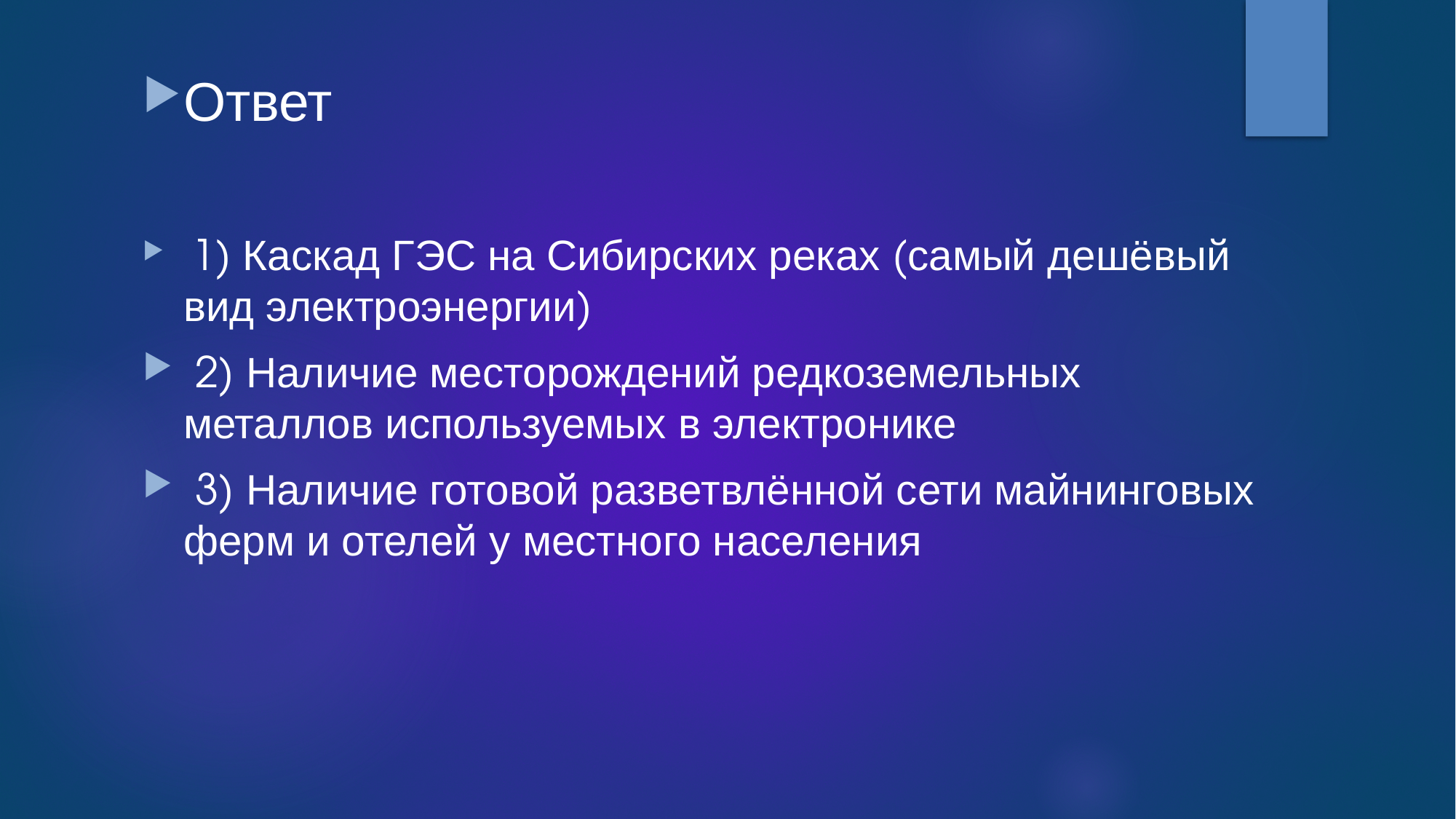

#
Ответ

 1) Каскад ГЭС на Сибирских реках (самый дешёвый вид электроэнергии)
 2) Наличие месторождений редкоземельных металлов используемых в электронике
 3) Наличие готовой разветвлённой сети майнинговых ферм и отелей у местного населения